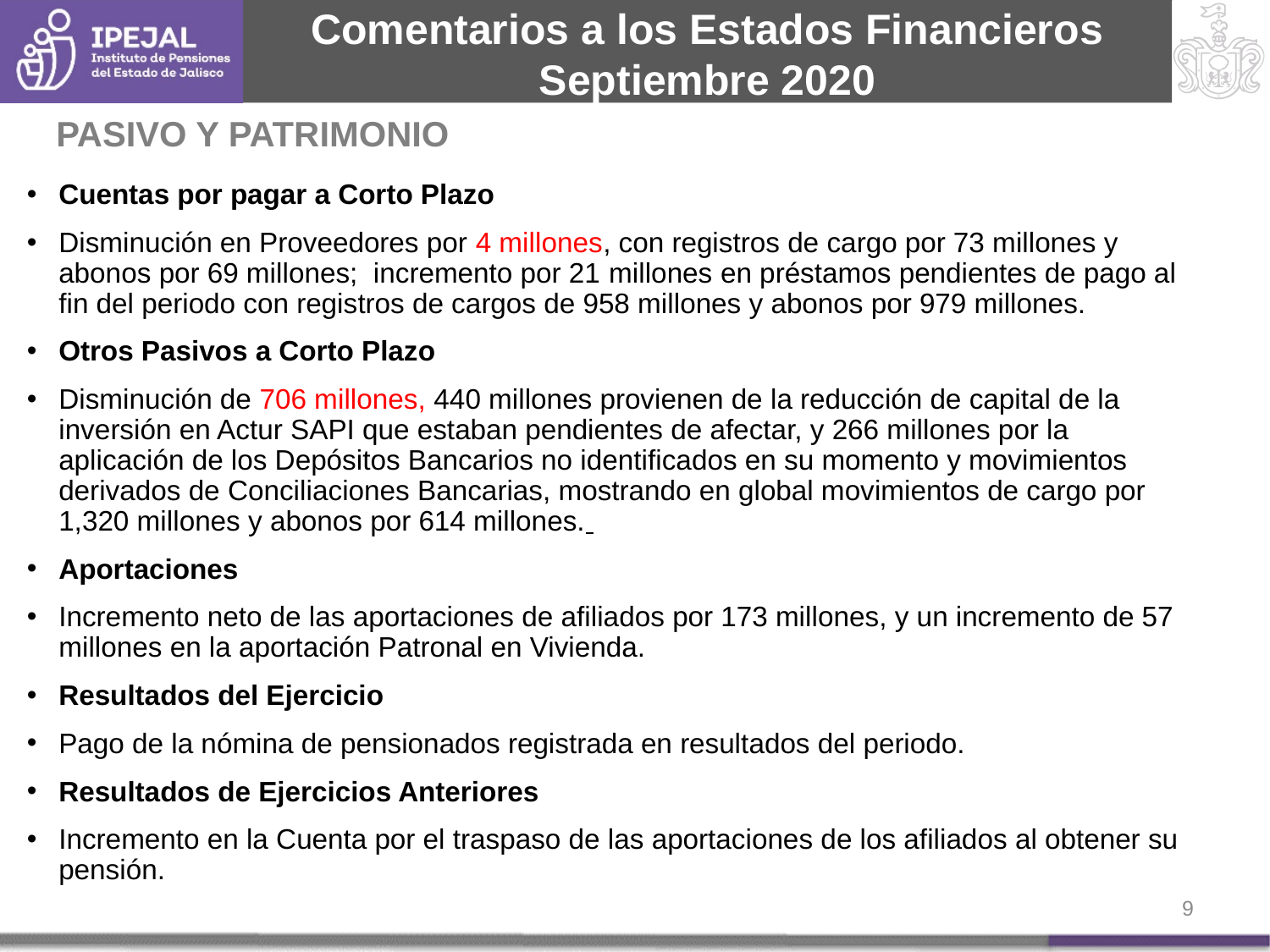

Comentarios a los Estados Financieros Septiembre 2020
PASIVO Y PATRIMONIO
Cuentas por pagar a Corto Plazo
Disminución en Proveedores por 4 millones, con registros de cargo por 73 millones y abonos por 69 millones;  incremento por 21 millones en préstamos pendientes de pago al fin del periodo con registros de cargos de 958 millones y abonos por 979 millones.
Otros Pasivos a Corto Plazo
Disminución de 706 millones, 440 millones provienen de la reducción de capital de la inversión en Actur SAPI que estaban pendientes de afectar, y 266 millones por la aplicación de los Depósitos Bancarios no identificados en su momento y movimientos derivados de Conciliaciones Bancarias, mostrando en global movimientos de cargo por 1,320 millones y abonos por 614 millones.
Aportaciones
Incremento neto de las aportaciones de afiliados por 173 millones, y un incremento de 57 millones en la aportación Patronal en Vivienda.
Resultados del Ejercicio
Pago de la nómina de pensionados registrada en resultados del periodo.
Resultados de Ejercicios Anteriores
Incremento en la Cuenta por el traspaso de las aportaciones de los afiliados al obtener su pensión.

9